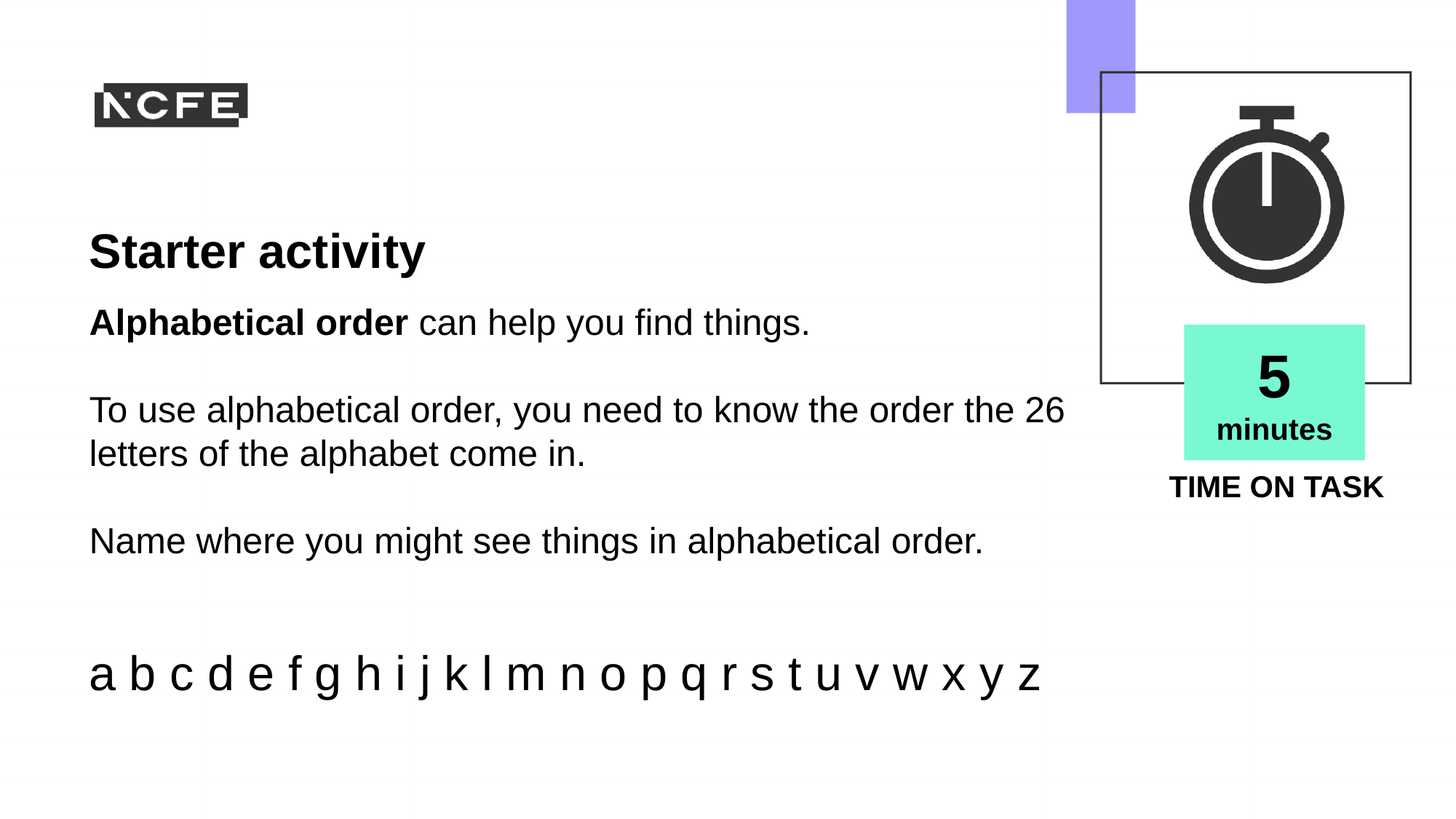

Starter activity
Alphabetical order can help you find things.

To use alphabetical order, you need to know the order the 26 letters of the alphabet come in.

Name where you might see things in alphabetical order.
5
minutes

a b c d e f g h i j k l m n o p q r s t u v w x y z